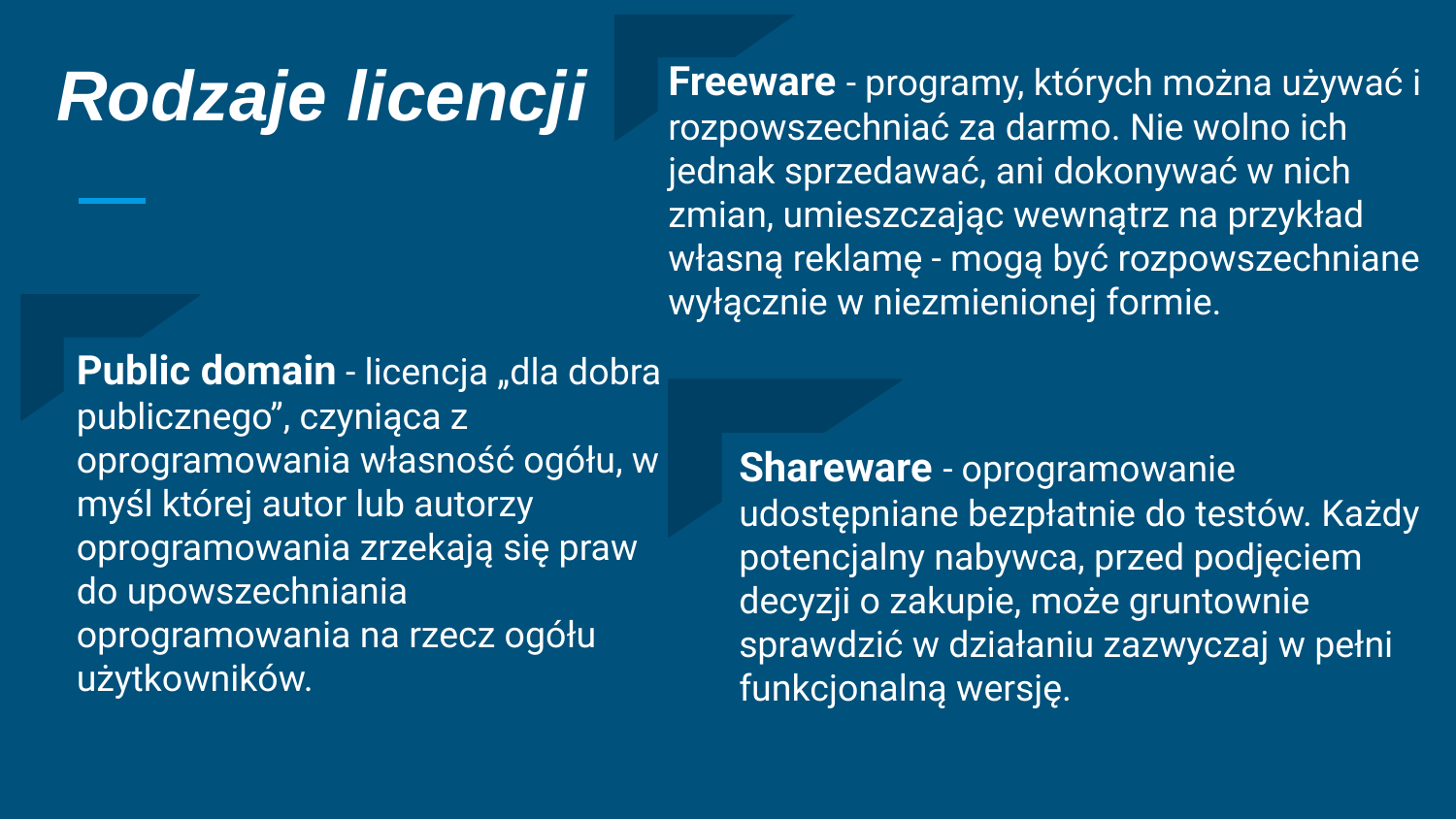

# Rodzaje licencji
Freeware - programy, których można używać i rozpowszechniać za darmo. Nie wolno ich jednak sprzedawać, ani dokonywać w nich zmian, umieszczając wewnątrz na przykład własną reklamę - mogą być rozpowszechniane wyłącznie w niezmienionej formie.

Public domain - licencja „dla dobra publicznego”, czyniąca z oprogramowania własność ogółu, w myśl której autor lub autorzy oprogramowania zrzekają się praw do upowszechniania oprogramowania na rzecz ogółu użytkowników.

Shareware - oprogramowanie udostępniane bezpłatnie do testów. Każdy potencjalny nabywca, przed podjęciem decyzji o zakupie, może gruntownie sprawdzić w działaniu zazwyczaj w pełni funkcjonalną wersję.